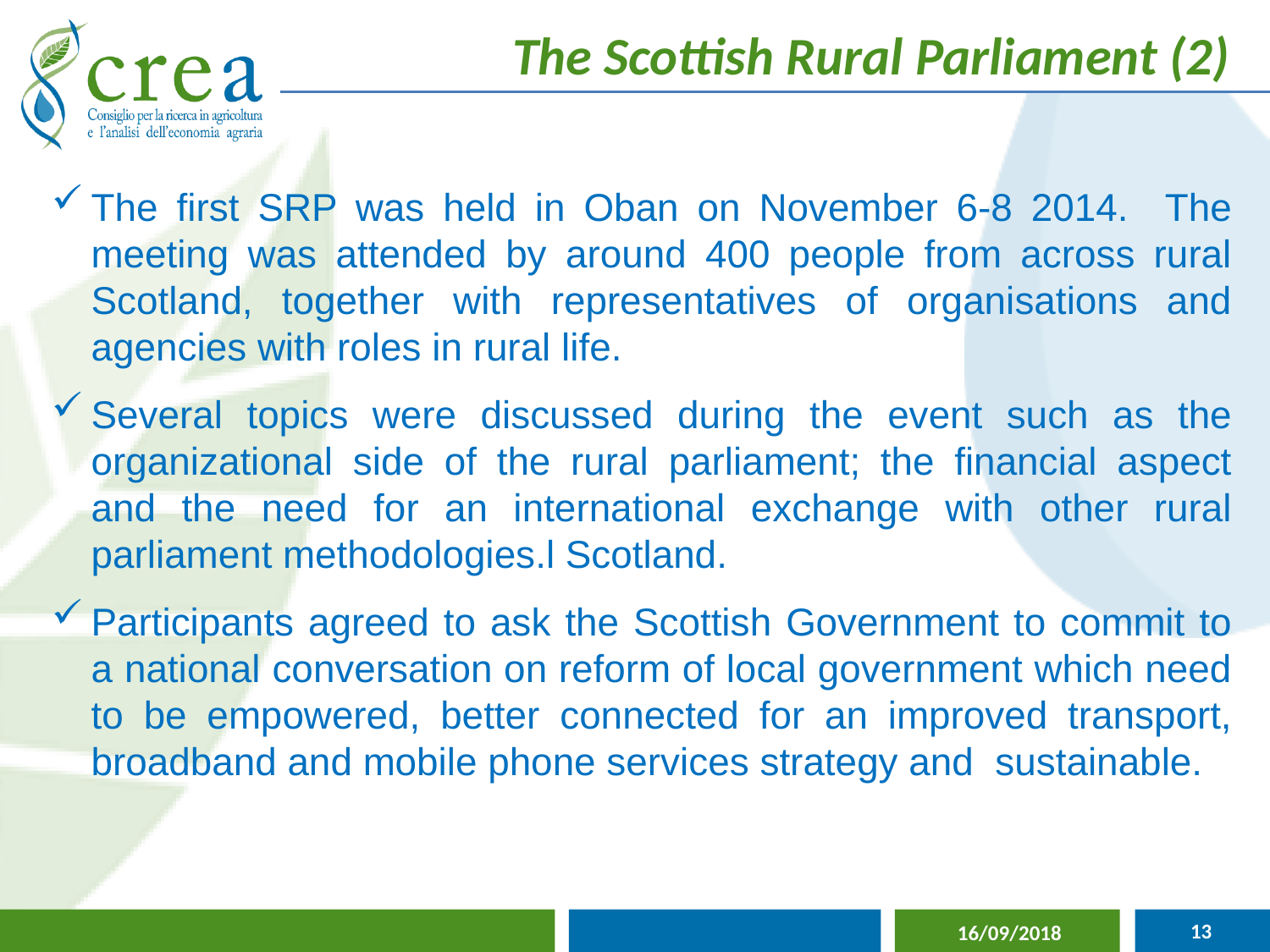

The Scottish Rural Parliament (2)
The first SRP was held in Oban on November 6-8 2014.  The meeting was attended by around 400 people from across rural Scotland, together with representatives of organisations and agencies with roles in rural life.
Several topics were discussed during the event such as the organizational side of the rural parliament; the financial aspect and the need for an international exchange with other rural parliament methodologies.l Scotland.
Participants agreed to ask the Scottish Government to commit to a national conversation on reform of local government which need to be empowered, better connected for an improved transport, broadband and mobile phone services strategy and  sustainable.